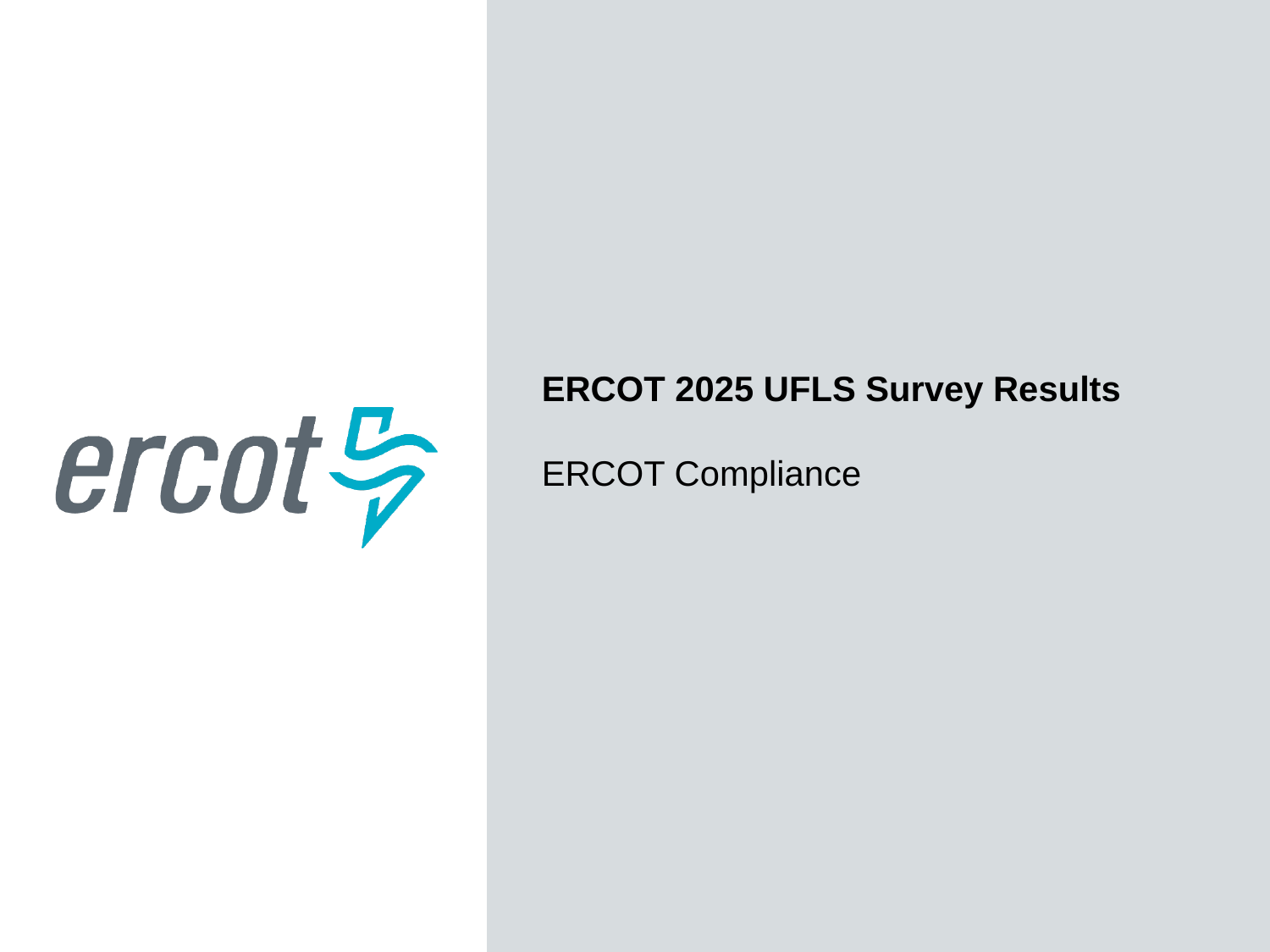

ERCOT 2025 UFLS Survey Results

ERCOT Compliance